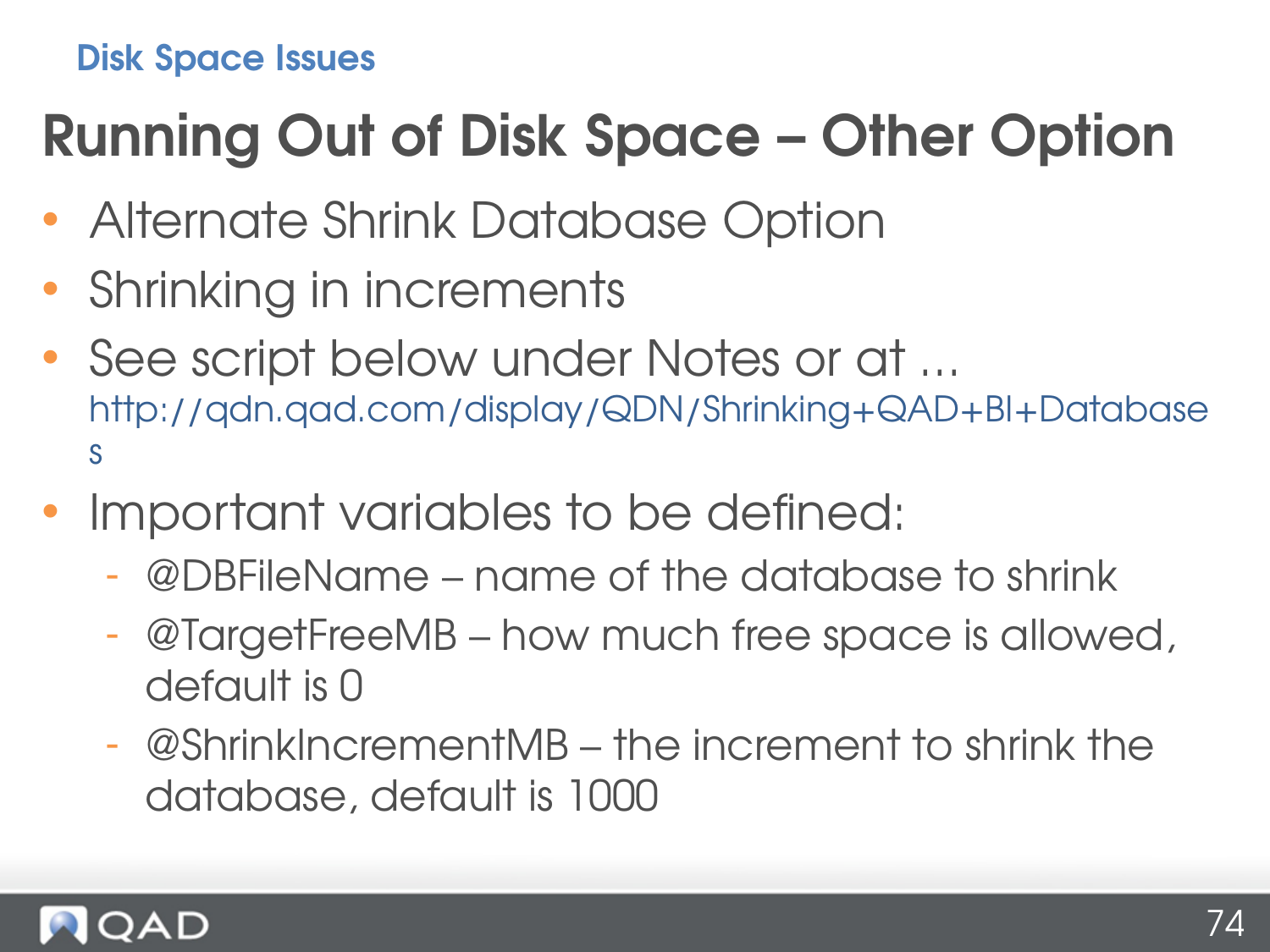

Disk Space Issues
# Running Out of Disk Space – Other Option
Alternate Shrink Database Option
Shrinking in increments
See script below under Notes or at … http://qdn.qad.com/display/QDN/Shrinking+QAD+BI+Databases
Important variables to be defined:
@DBFileName – name of the database to shrink
@TargetFreeMB – how much free space is allowed, default is 0
@ShrinkIncrementMB – the increment to shrink the database, default is 1000

74